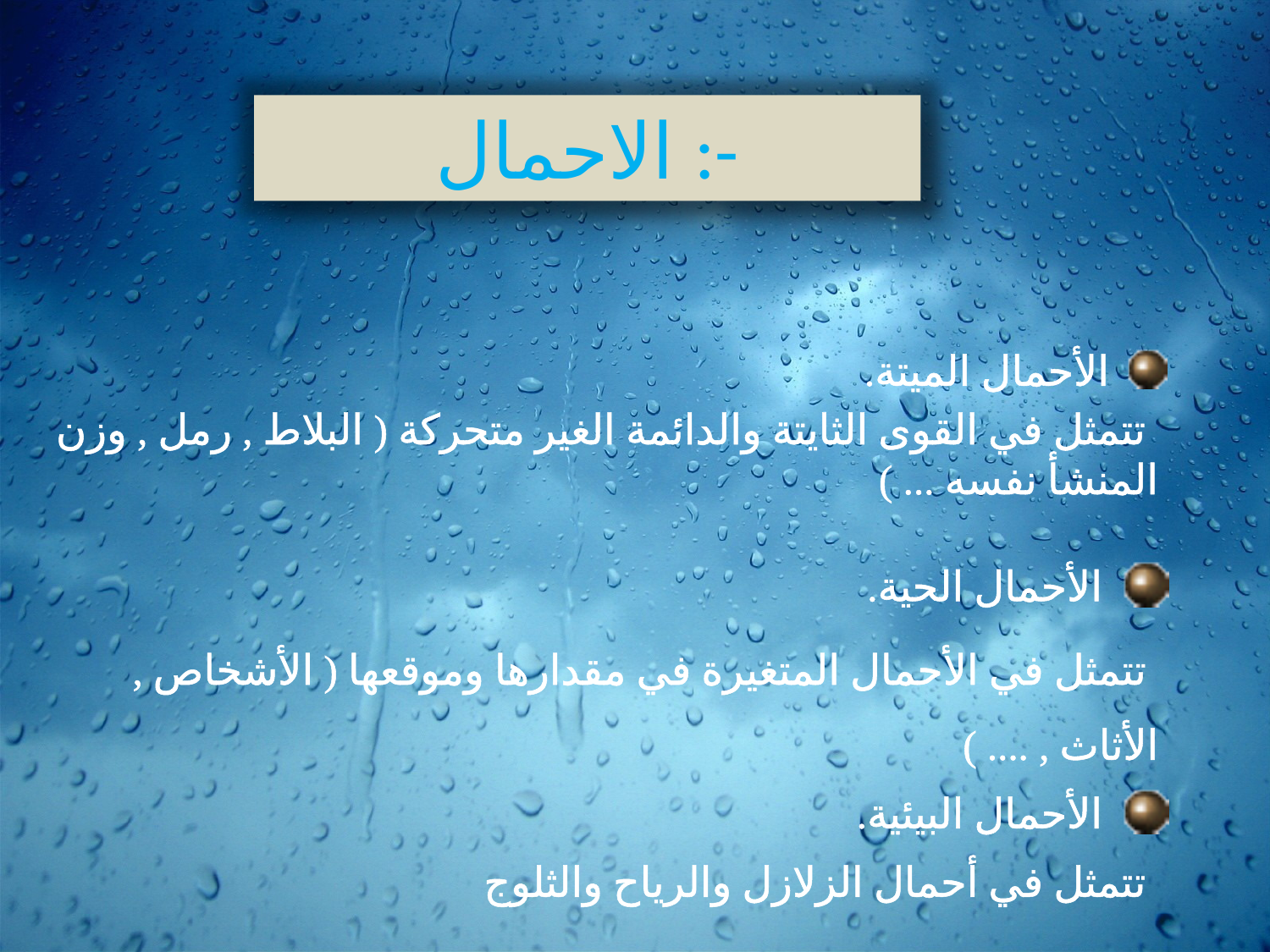

الاحمال :-

  الأحمال الميتة.
 تتمثل في القوى الثايتة والدائمة الغير متحركة ( البلاط , رمل , وزن المنشأ نفسه ... )

  الأحمال الحية.
 تتمثل في الأحمال المتغيرة في مقدارها وموقعها ( الأشخاص , الأثاث , .... )
  الأحمال البيئية.
 تتمثل في أحمال الزلازل والرياح والثلوج